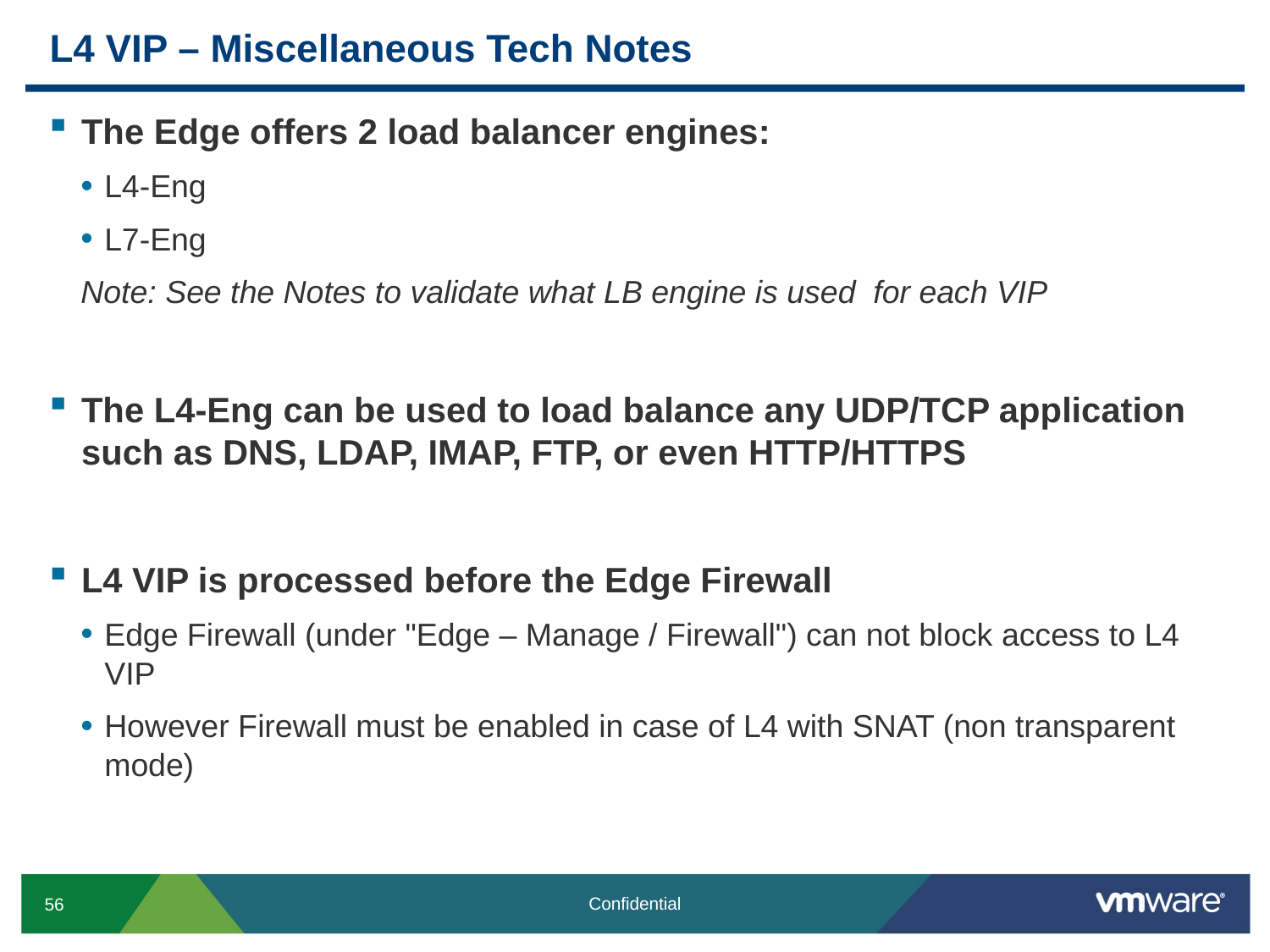

# L4 VIP – Miscellaneous Tech Notes
The Edge offers 2 load balancer engines:
L4-Eng
L7-Eng
Note: See the Notes to validate what LB engine is used  for each VIP

The L4-Eng can be used to load balance any UDP/TCP application such as DNS, LDAP, IMAP, FTP, or even HTTP/HTTPS

L4 VIP is processed before the Edge Firewall
Edge Firewall (under "Edge – Manage / Firewall") can not block access to L4 VIP
However Firewall must be enabled in case of L4 with SNAT (non transparent mode)